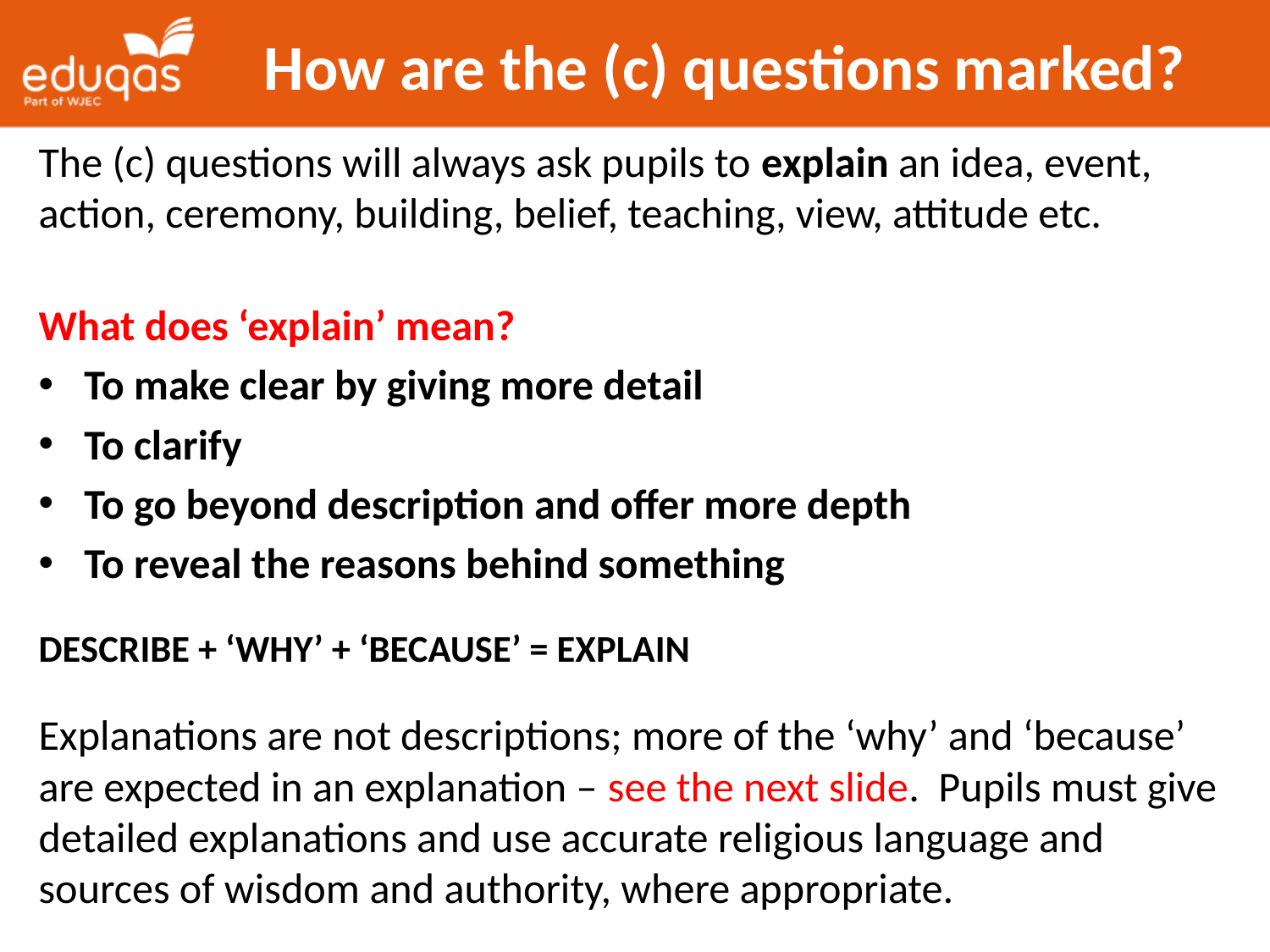

# How are the (c) questions marked?
The (c) questions will always ask pupils to explain an idea, event, action, ceremony, building, belief, teaching, view, attitude etc.

What does ‘explain’ mean?
To make clear by giving more detail
To clarify
To go beyond description and offer more depth
To reveal the reasons behind something

DESCRIBE + ‘WHY’ + ‘BECAUSE’ = EXPLAIN

Explanations are not descriptions; more of the ‘why’ and ‘because’ are expected in an explanation – see the next slide.  Pupils must give detailed explanations and use accurate religious language and sources of wisdom and authority, where appropriate.